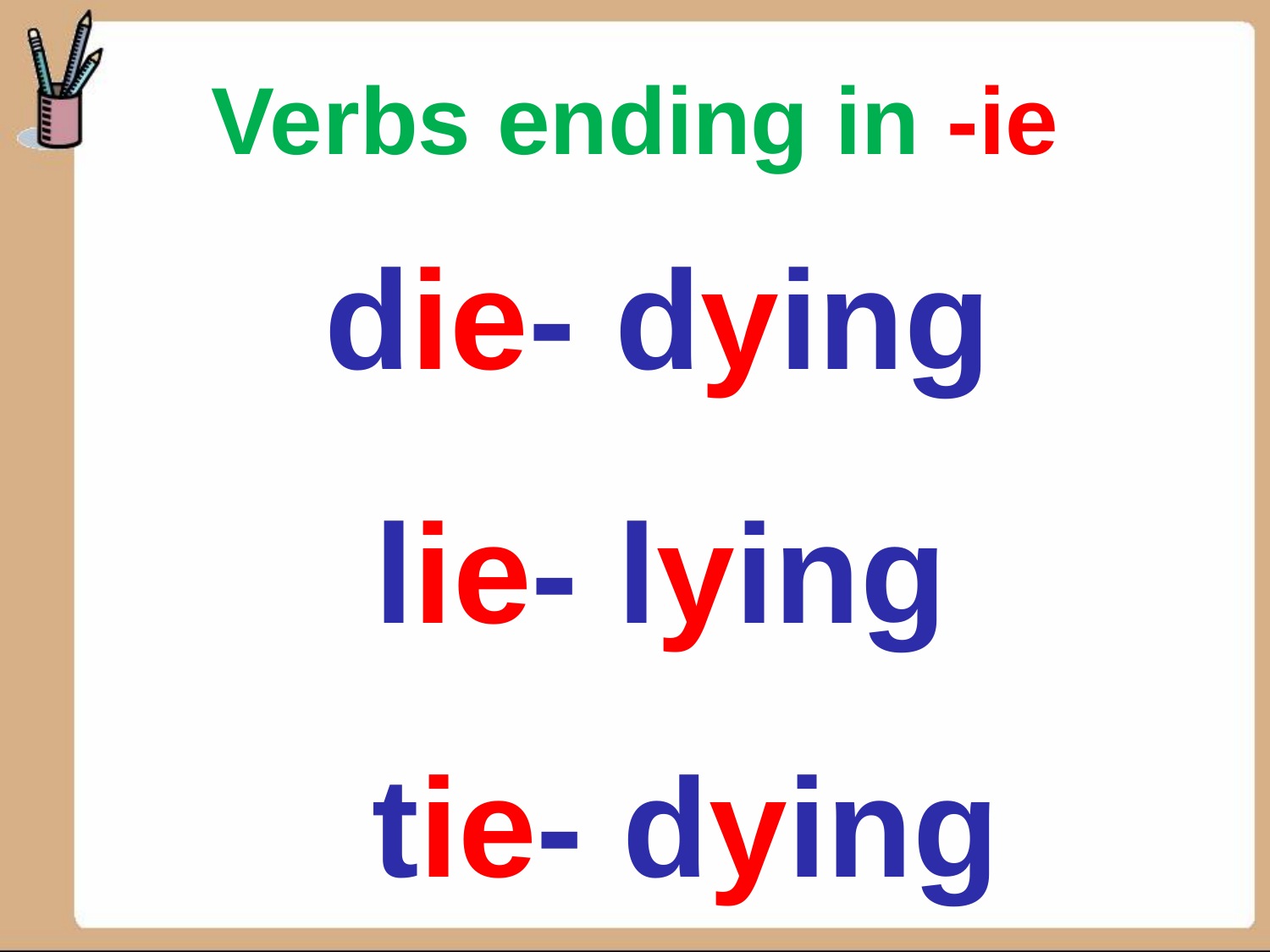

Verbs ending in -ie
die- dying
lie- lying
tie- dying